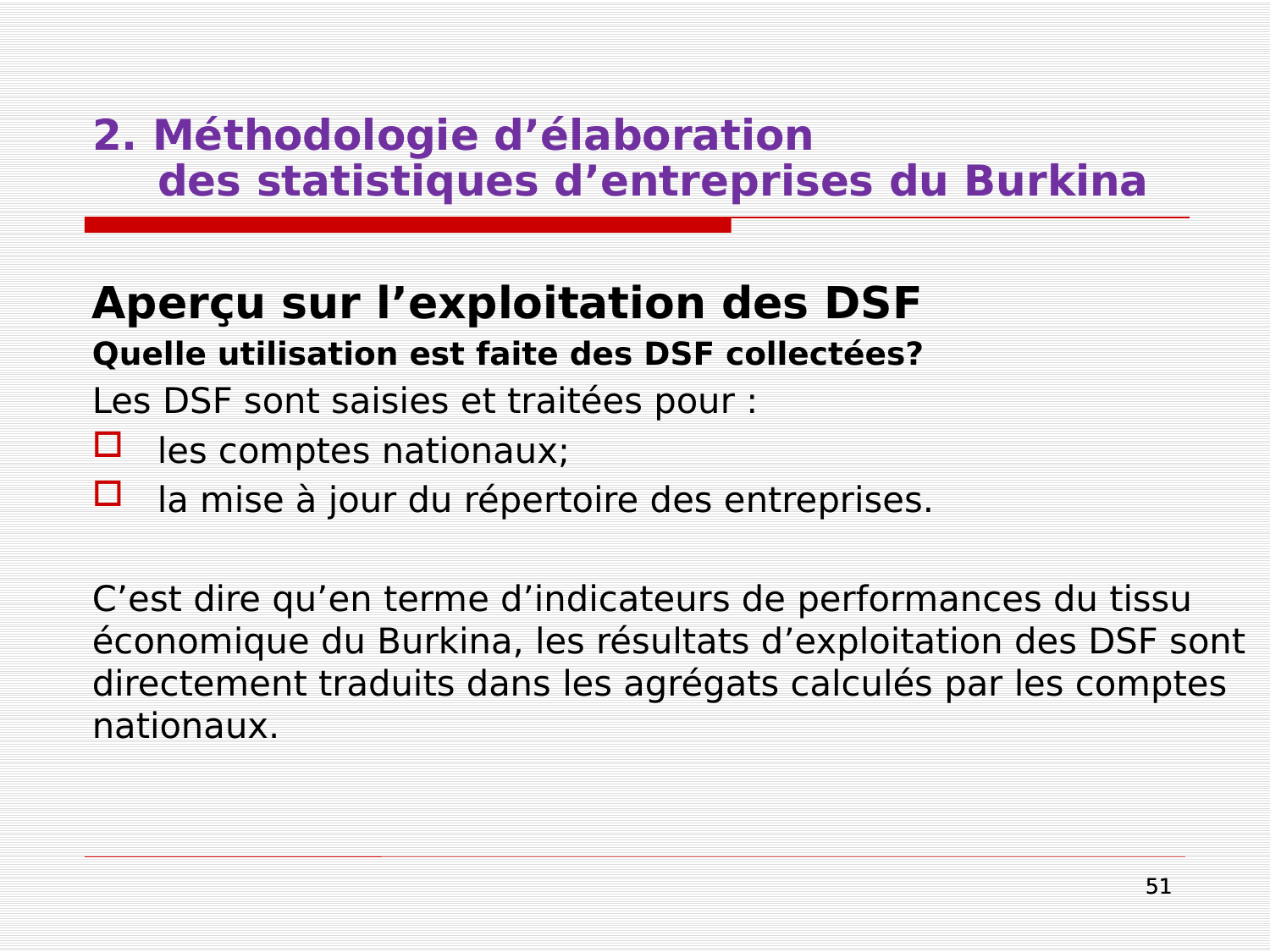

# 2. Méthodologie d’élaboration des statistiques d’entreprises du Burkina
Aperçu sur l’exploitation des DSF
Quelle utilisation est faite des DSF collectées?
Les DSF sont saisies et traitées pour :
les comptes nationaux;
la mise à jour du répertoire des entreprises.

C’est dire qu’en terme d’indicateurs de performances du tissu économique du Burkina, les résultats d’exploitation des DSF sont directement traduits dans les agrégats calculés par les comptes nationaux.

51
51